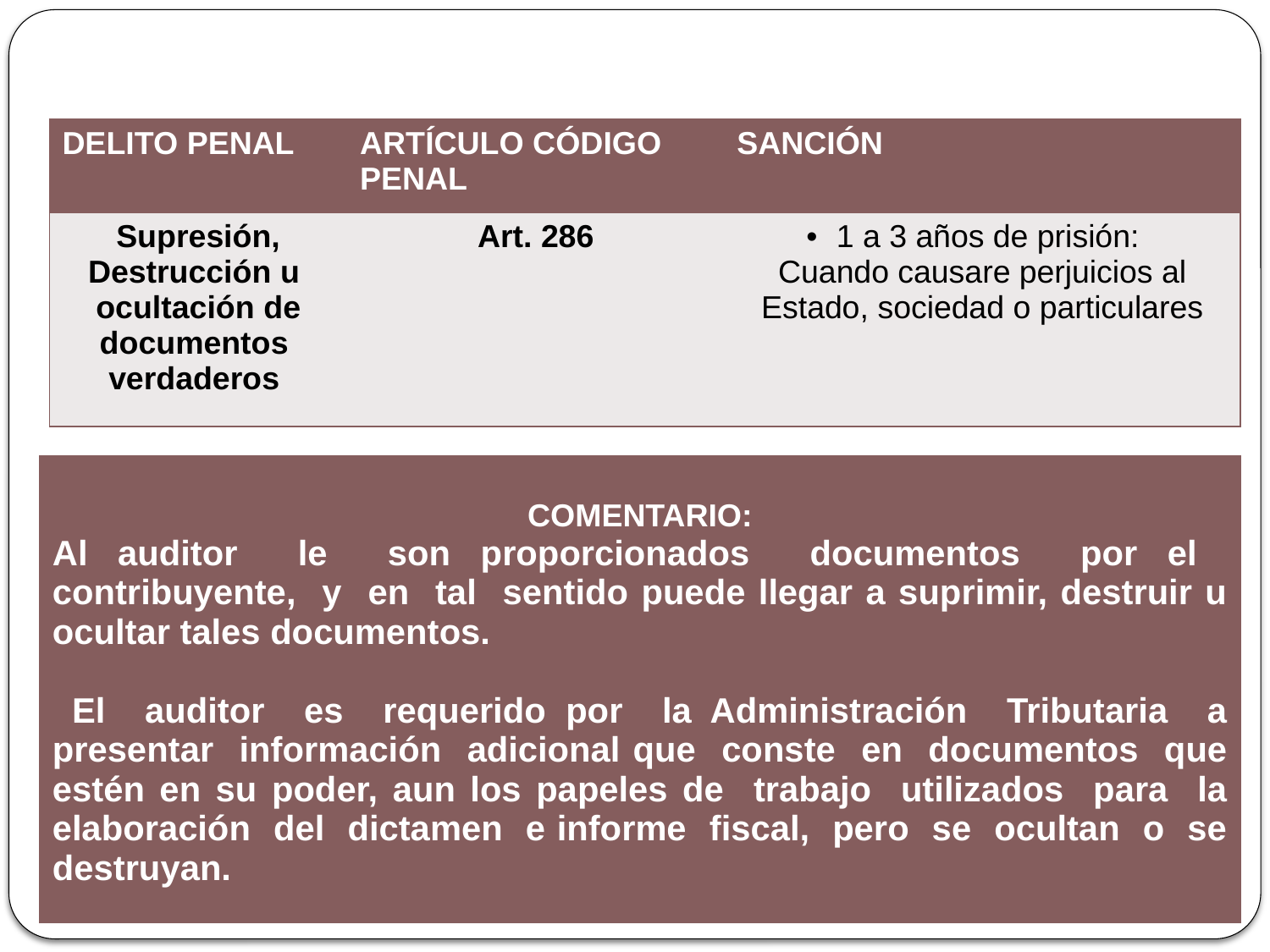

| DELITO PENAL | ARTÍCULO CÓDIGO PENAL | SANCIÓN |
| --- | --- | --- |
| Supresión, Destrucción u ocultación de documentos verdaderos | Art. 286 | 1 a 3 años de prisión: Cuando causare perjuicios al Estado, sociedad o particulares |
| COMENTARIO: Al auditor le son proporcionados documentos por el contribuyente, y en tal sentido puede llegar a suprimir, destruir u ocultar tales documentos. El auditor es requerido por la Administración Tributaria a presentar información adicional que conste en documentos que estén en su poder, aun los papeles de trabajo utilizados para la elaboración del dictamen e informe fiscal, pero se ocultan o se destruyan. |
| --- |